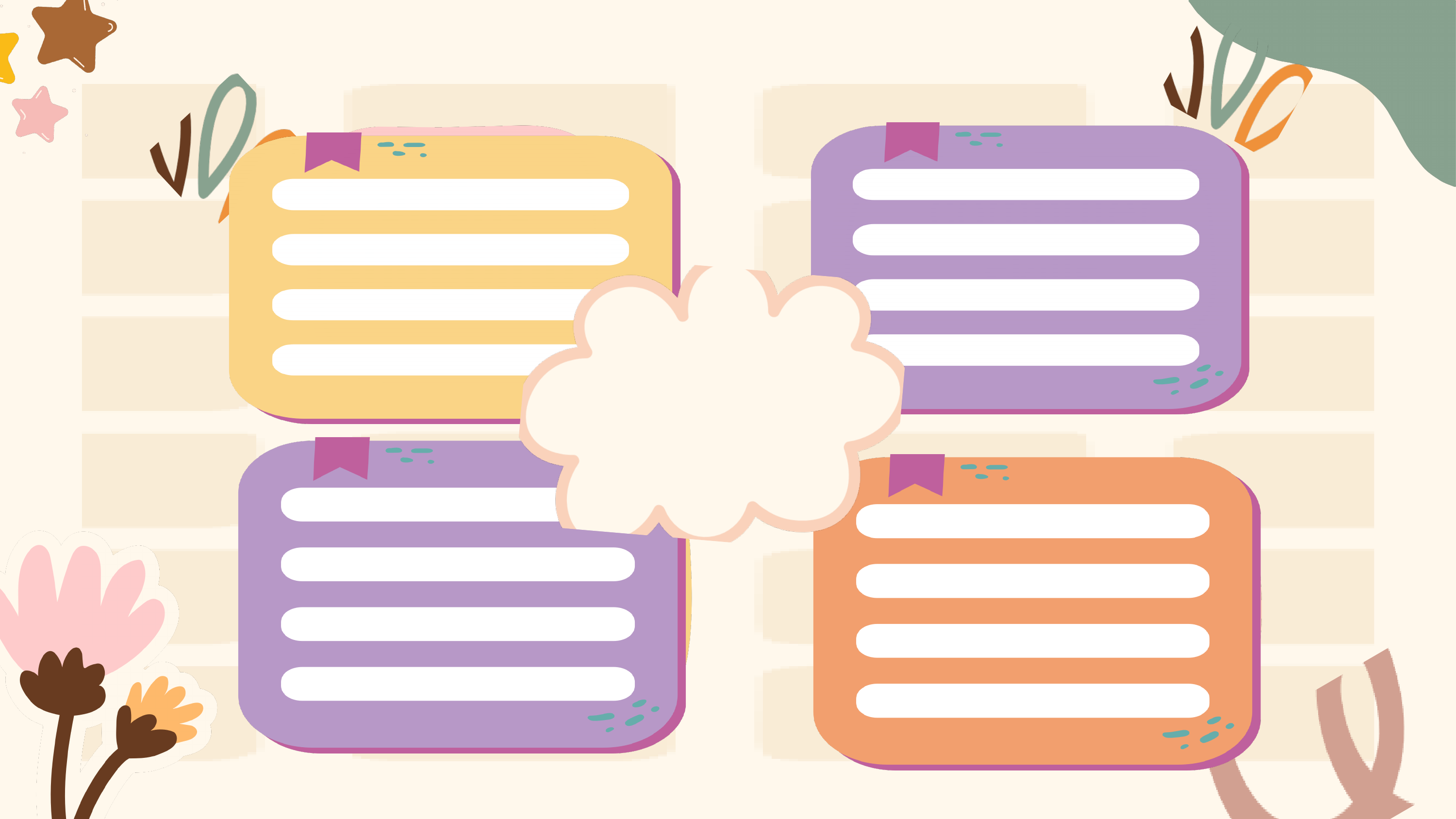

online shopping
computer skills

get the information easily and quickly

learn something about IT